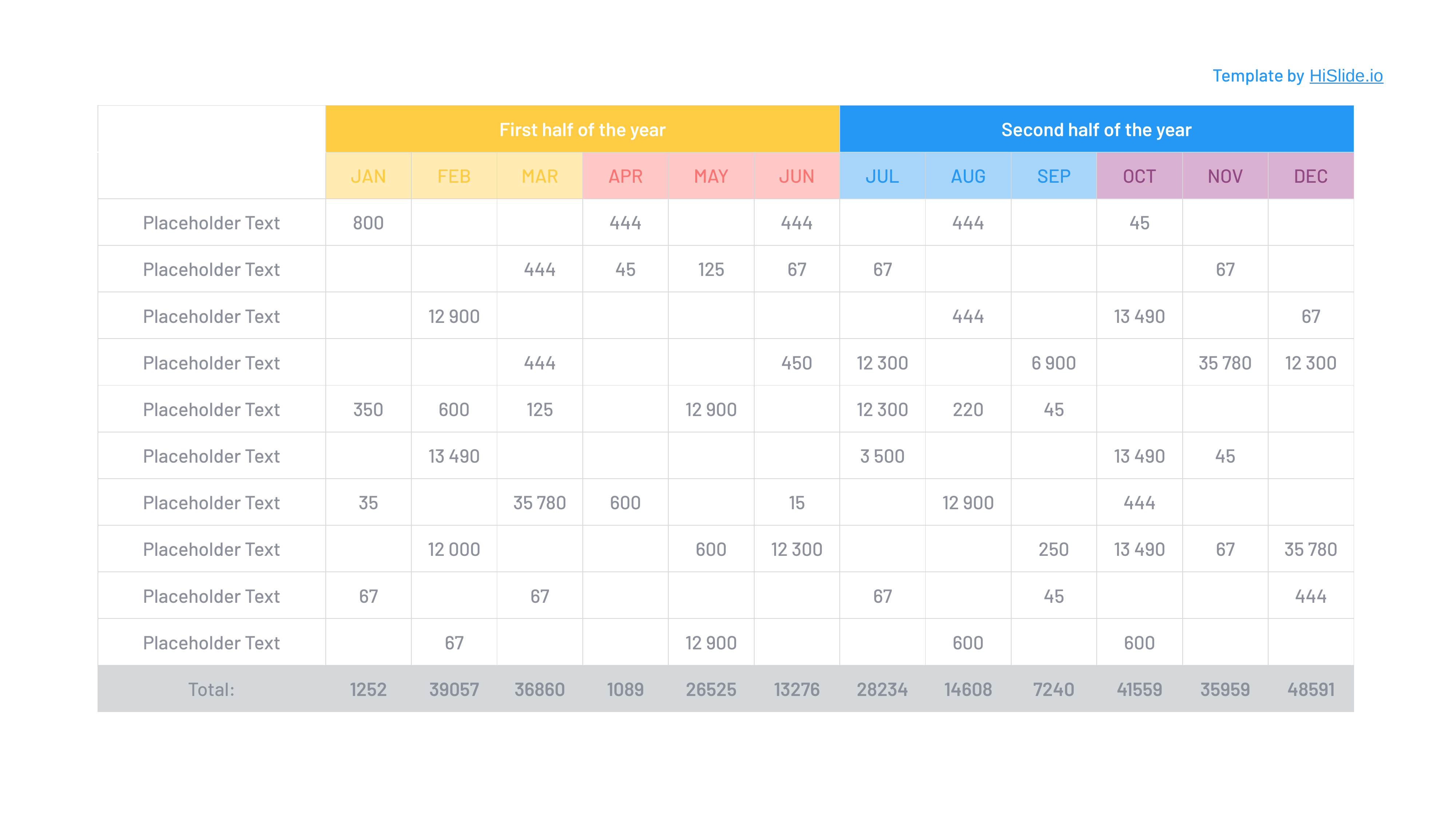

Template by HiSlide.io
|  | First half of the year |  |  |  |  |  | Second half of the year |  |  |  |  |  |
| --- | --- | --- | --- | --- | --- | --- | --- | --- | --- | --- | --- | --- |
|  | JAN | FEB | MAR | APR | MAY | JUN | JUL | AUG | SEP | OCT | NOV | DEC |
| Placeholder Text | 800 |  |  | 444 |  | 444 |  | 444 |  | 45 |  |  |
| Placeholder Text |  |  | 444 | 45 | 125 | 67 | 67 |  |  |  | 67 |  |
| Placeholder Text |  | 12 900 |  |  |  |  |  | 444 |  | 13 490 |  | 67 |
| Placeholder Text |  |  | 444 |  |  | 450 | 12 300 |  | 6 900 |  | 35 780 | 12 300 |
| Placeholder Text | 350 | 600 | 125 |  | 12 900 |  | 12 300 | 220 | 45 |  |  |  |
| Placeholder Text |  | 13 490 |  |  |  |  | 3 500 |  |  | 13 490 | 45 |  |
| Placeholder Text | 35 |  | 35 780 | 600 |  | 15 |  | 12 900 |  | 444 |  |  |
| Placeholder Text |  | 12 000 |  |  | 600 | 12 300 |  |  | 250 | 13 490 | 67 | 35 780 |
| Placeholder Text | 67 |  | 67 |  |  |  | 67 |  | 45 |  |  | 444 |
| Placeholder Text |  | 67 |  |  | 12 900 |  |  | 600 |  | 600 |  |  |
| Total: | 1252 | 39057 | 36860 | 1089 | 26525 | 13276 | 28234 | 14608 | 7240 | 41559 | 35959 | 48591 |